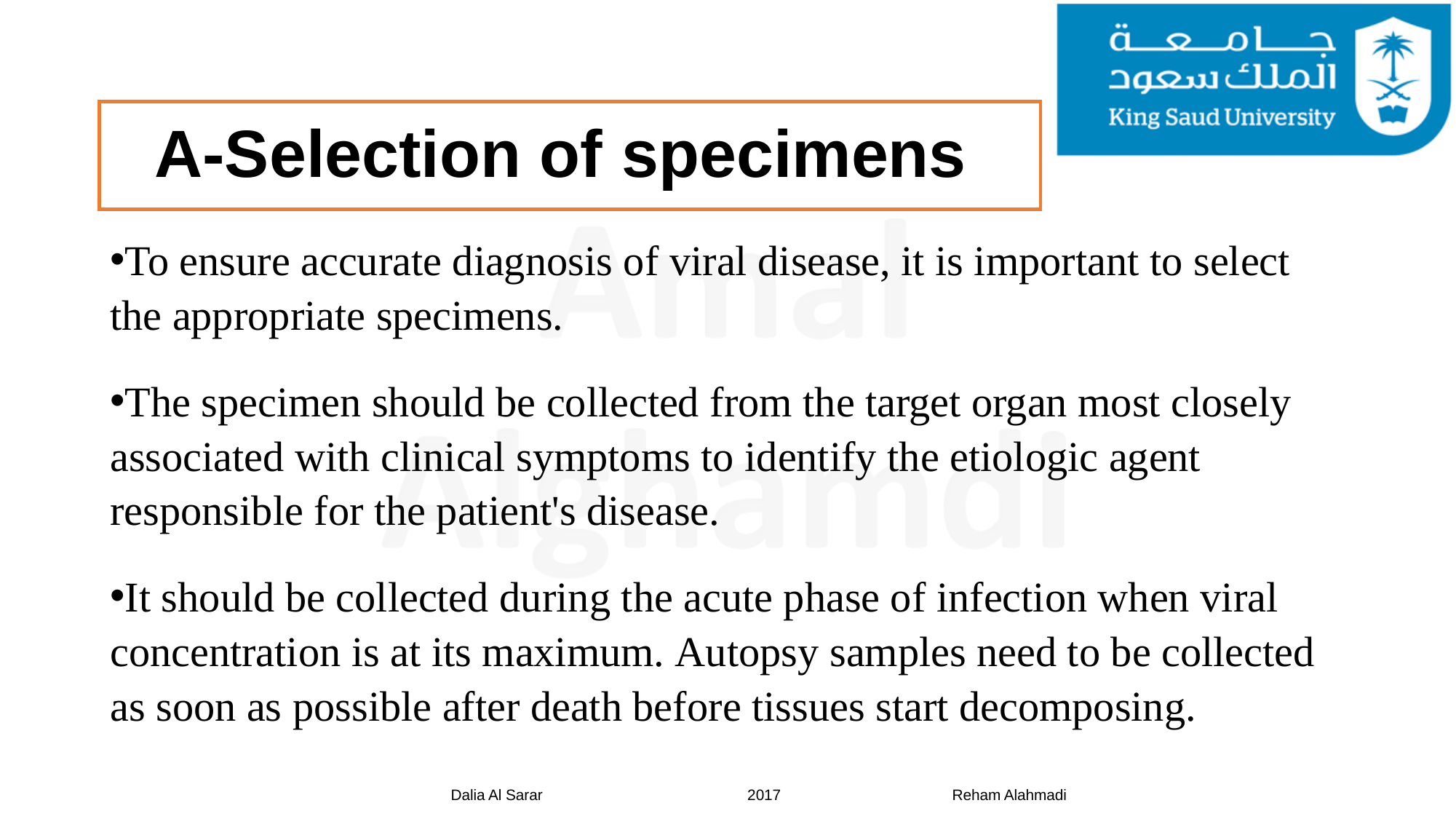

# A-Selection of specimens
To ensure accurate diagnosis of viral disease, it is important to select the appropriate specimens.
The specimen should be collected from the target organ most closely associated with clinical symptoms to identify the etiologic agent responsible for the patient's disease.
It should be collected during the acute phase of infection when viral concentration is at its maximum. Autopsy samples need to be collected as soon as possible after death before tissues start decomposing.

Dalia Al Sarar                                                 2017                                         Reham Alahmadi